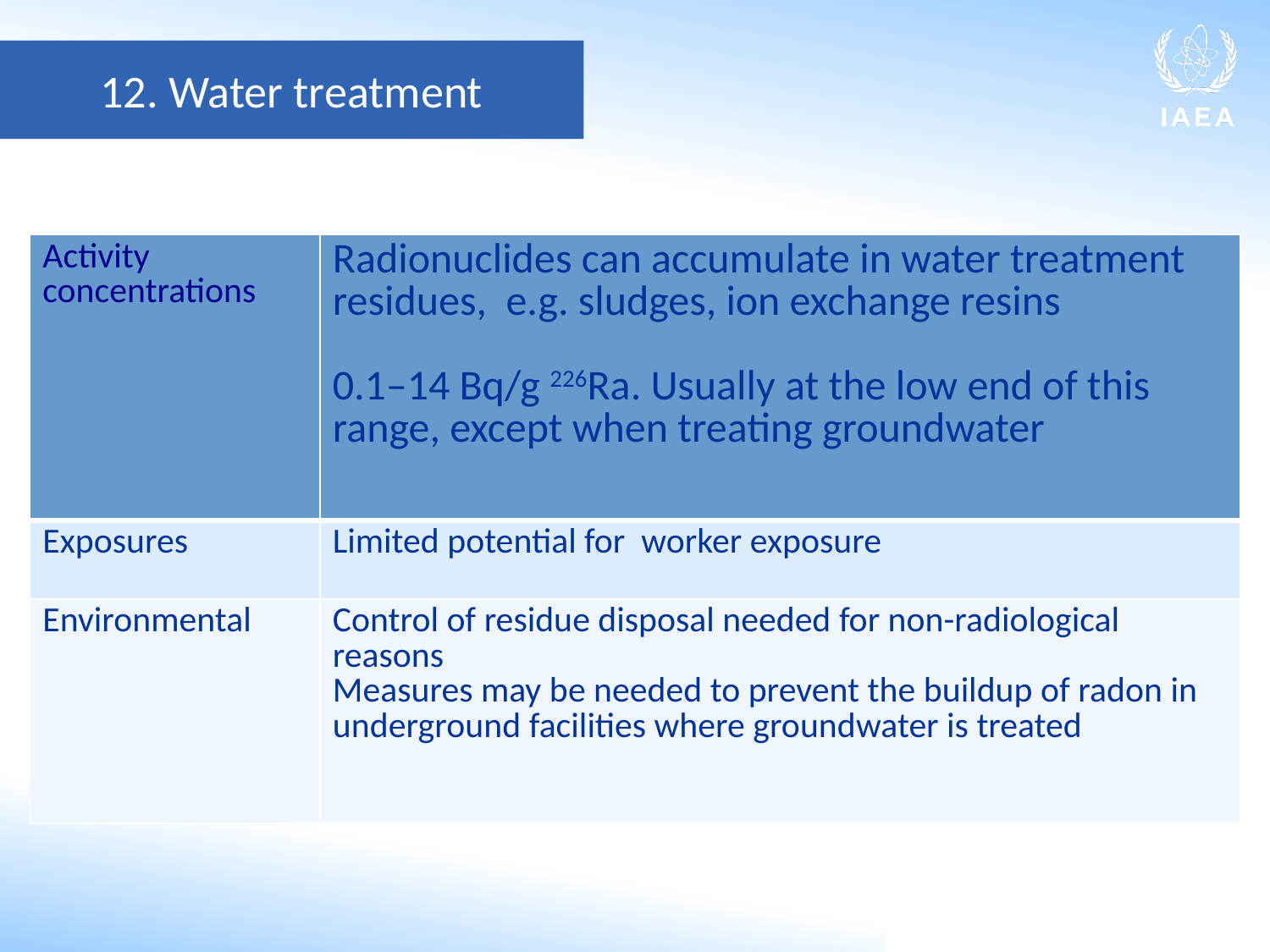

12. Water treatment
| Activity concentrations | Radionuclides can accumulate in water treatment residues, e.g. sludges, ion exchange resins 0.1–14 Bq/g 226Ra. Usually at the low end of this range, except when treating groundwater |
| --- | --- |
| Exposures | Limited potential for worker exposure |
| Environmental | Control of residue disposal needed for non-radiological reasons Measures may be needed to prevent the buildup of radon in underground facilities where groundwater is treated |